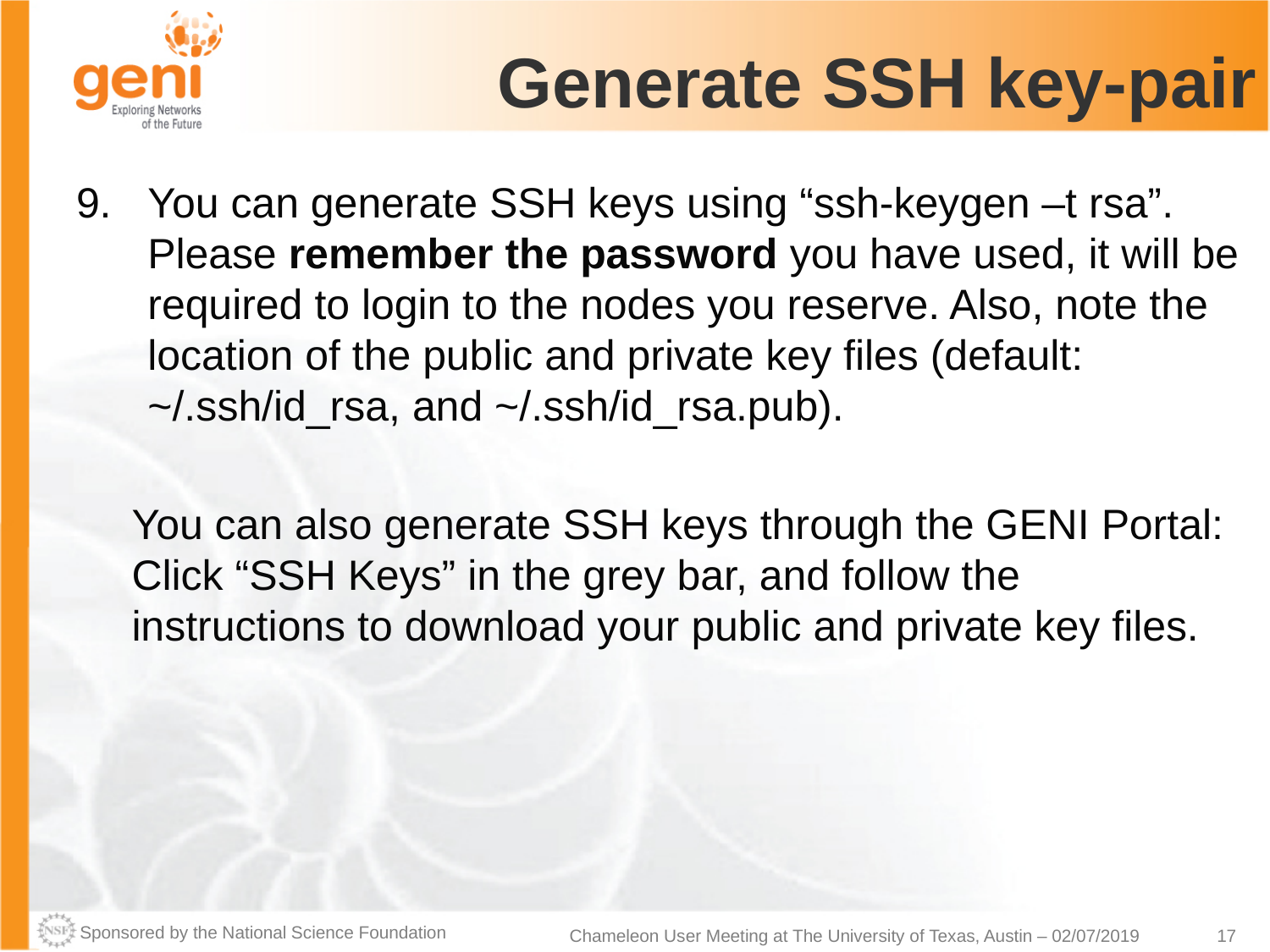

# Generate SSH key-pair
You can generate SSH keys using “ssh-keygen –t rsa”. Please remember the password you have used, it will be required to login to the nodes you reserve. Also, note the location of the public and private key files (default: ~/.ssh/id_rsa, and ~/.ssh/id_rsa.pub).

You can also generate SSH keys through the GENI Portal: Click “SSH Keys” in the grey bar, and follow the instructions to download your public and private key files.